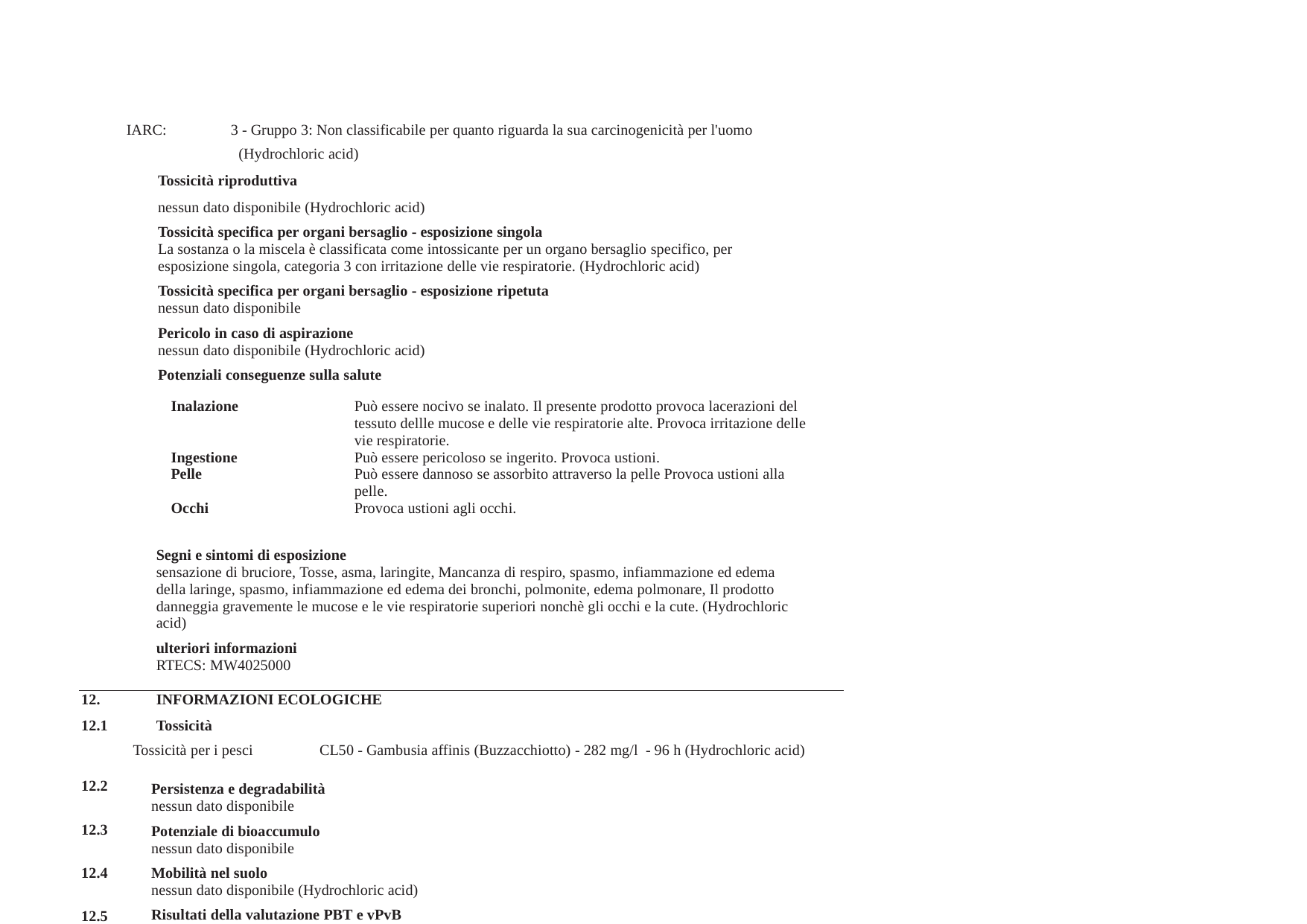

IARC:
3 - Gruppo 3: Non classificabile per quanto riguarda la sua carcinogenicità per l'uomo
	(Hydrochloric acid)
Tossicità riproduttiva
nessun dato disponibile (Hydrochloric acid)
Tossicità specifica per organi bersaglio - esposizione singola
La sostanza o la miscela è classificata come intossicante per un organo bersaglio specifico, per
esposizione singola, categoria 3 con irritazione delle vie respiratorie. (Hydrochloric acid)
Tossicità specifica per organi bersaglio - esposizione ripetuta
nessun dato disponibile
Pericolo in caso di aspirazione
nessun dato disponibile (Hydrochloric acid)
Potenziali conseguenze sulla salute
Inalazione

Ingestione
Pelle

Occhi
Può essere nocivo se inalato. Il presente prodotto provoca lacerazioni del
tessuto dellle mucose e delle vie respiratorie alte. Provoca irritazione delle
vie respiratorie.
Può essere pericoloso se ingerito. Provoca ustioni.
Può essere dannoso se assorbito attraverso la pelle Provoca ustioni alla
pelle.
Provoca ustioni agli occhi.
Segni e sintomi di esposizione
sensazione di bruciore, Tosse, asma, laringite, Mancanza di respiro, spasmo, infiammazione ed edema
della laringe, spasmo, infiammazione ed edema dei bronchi, polmonite, edema polmonare, Il prodotto
danneggia gravemente le mucose e le vie respiratorie superiori nonchè gli occhi e la cute. (Hydrochloric
acid)
ulteriori informazioni
RTECS: MW4025000

INFORMAZIONI ECOLOGICHE
Tossicità

12.
12.1
Tossicità per i pesci
CL50 - Gambusia affinis (Buzzacchiotto) - 282 mg/l  - 96 h (Hydrochloric acid)
12.2

12.3

12.4

12.5

12.6

13.
13.1
Persistenza e degradabilità
nessun dato disponibile
Potenziale di bioaccumulo
nessun dato disponibile
Mobilità nel suolo
nessun dato disponibile (Hydrochloric acid)
Risultati della valutazione PBT e vPvB
nessun dato disponibile
Altri effetti avversi
nessun dato disponibile

CONSIDERAZIONI SULLO SMALTIMENTO
Metodi di trattamento dei rifiuti
Prodotto
Conferire le soluzioni non riciclabili e le eccedenze ad una società di smaltimento rifiuti autorizzata.
Contenitori contaminati
Smaltire come prodotto inutilizzato.

Fluka - 84415
Pagina 6  di  7